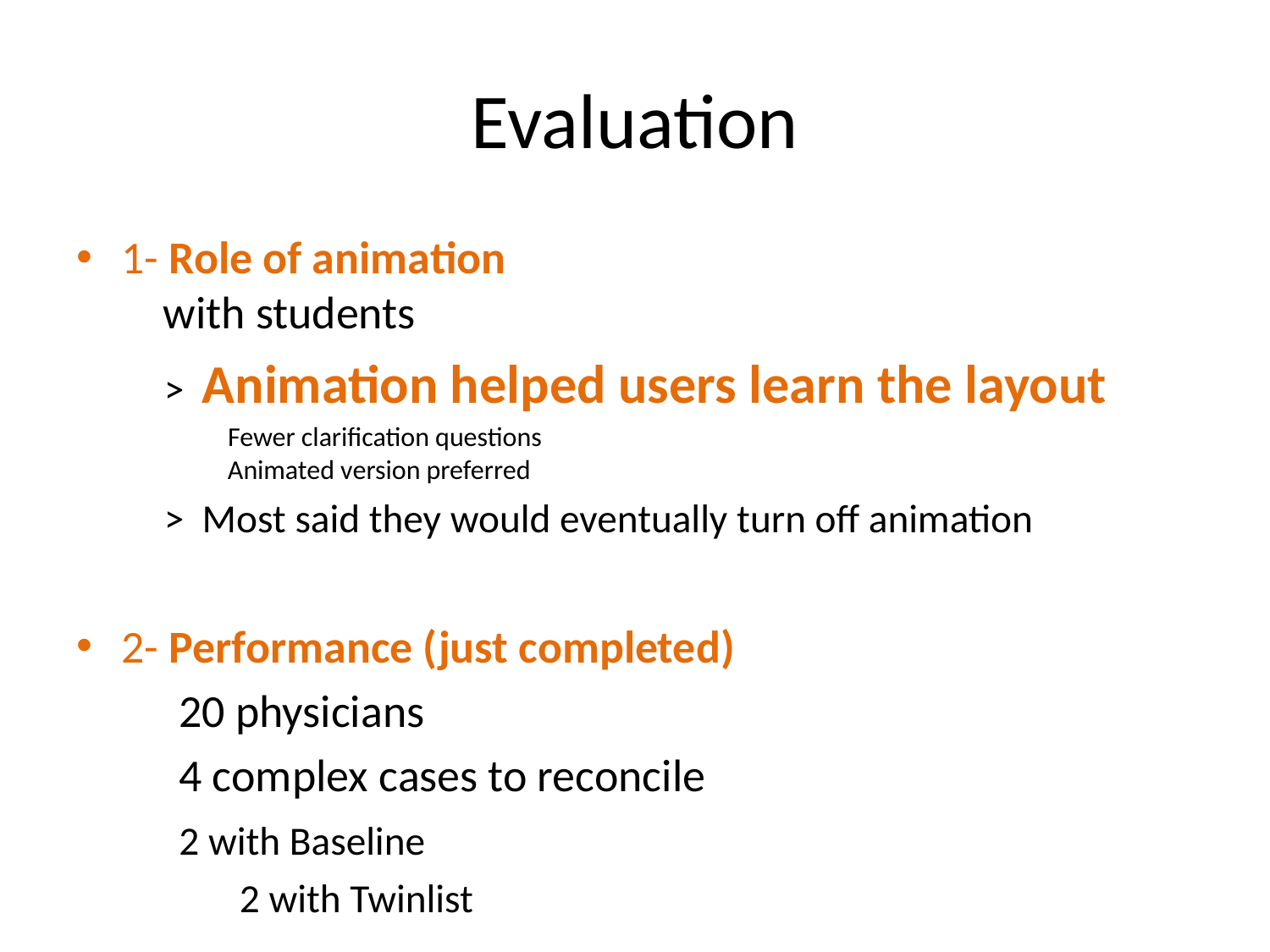

# Evaluation
1- Role of animation
    with students
   >  Animation helped users learn the layout
     Fewer clarification questions
     Animated version preferred
   >  Most said they would eventually turn off animation

2- Performance (just completed)
	20 physicians
	4 complex cases to reconcile
		2 with Baseline
    	2 with Twinlist